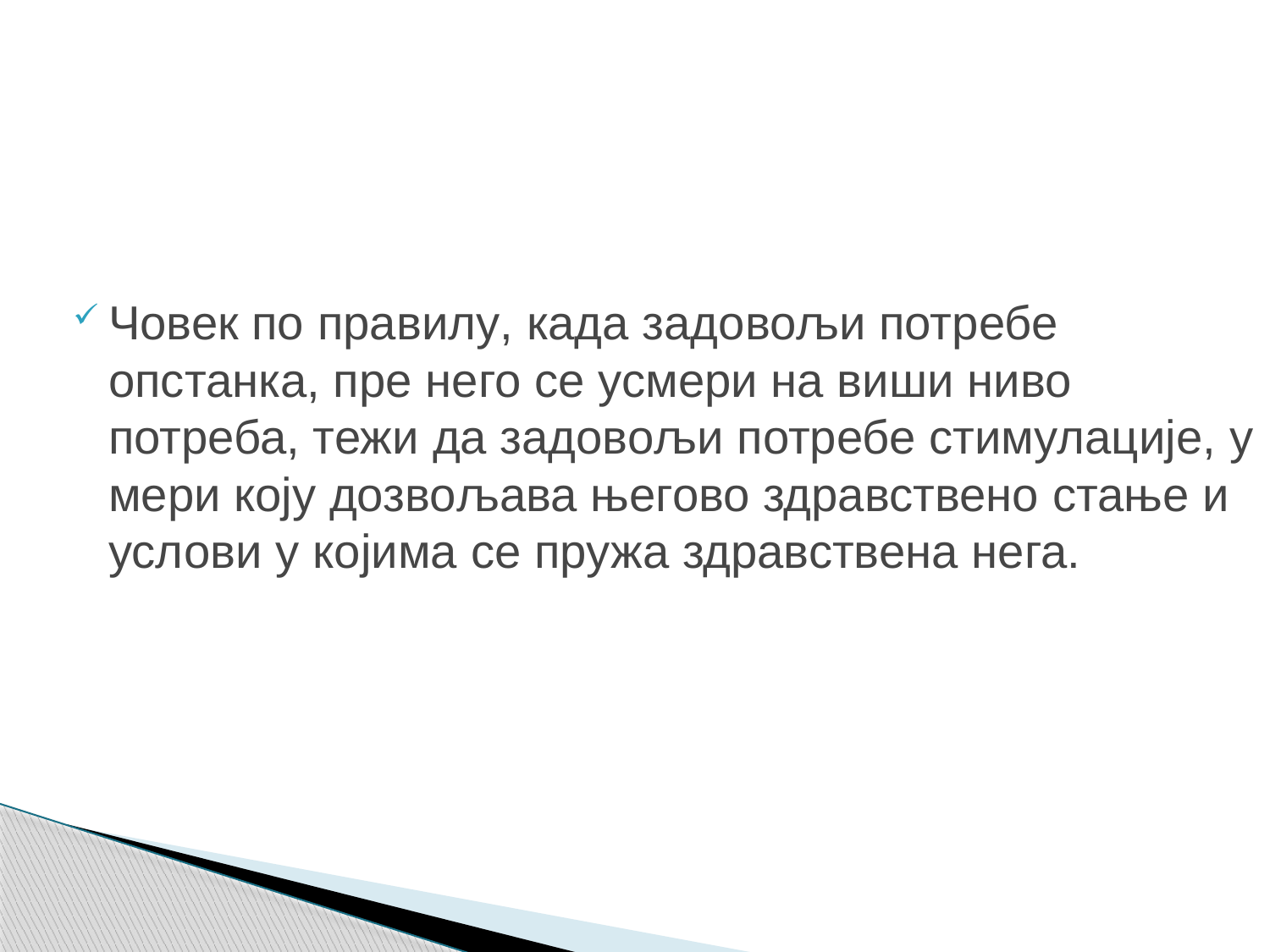

Човек по правилу, када задовољи потребе опстанка, пре него се усмери на виши ниво потреба, тежи да задовољи потребе стимулације, у мери коју дозвољава његово здравствено стање и услови у којима се пружа здравствена нега.